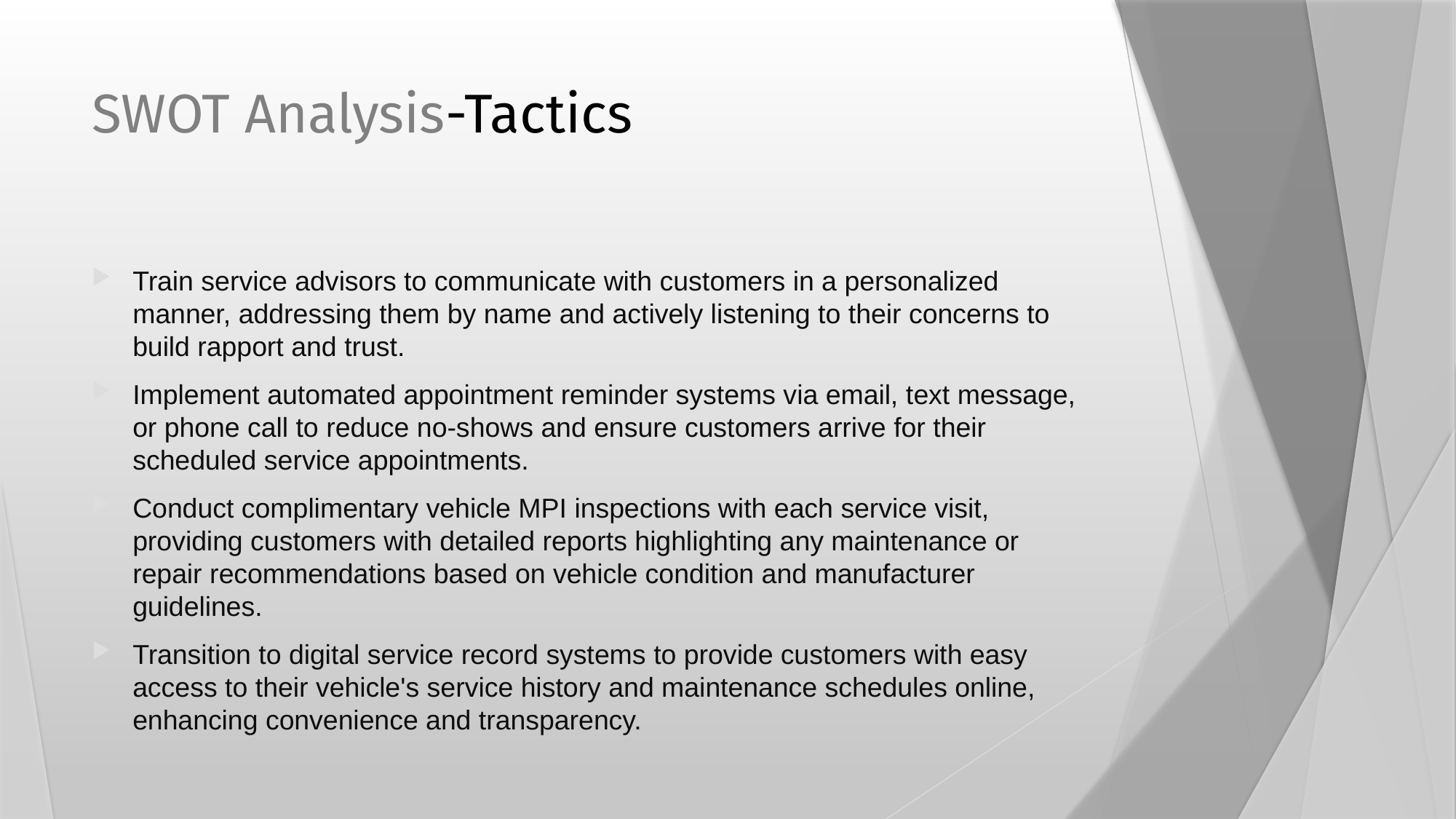

# SWOT Analysis-Tactics
Train service advisors to communicate with customers in a personalized manner, addressing them by name and actively listening to their concerns to build rapport and trust.
Implement automated appointment reminder systems via email, text message, or phone call to reduce no-shows and ensure customers arrive for their scheduled service appointments.
Conduct complimentary vehicle MPI inspections with each service visit, providing customers with detailed reports highlighting any maintenance or repair recommendations based on vehicle condition and manufacturer guidelines.
Transition to digital service record systems to provide customers with easy access to their vehicle's service history and maintenance schedules online, enhancing convenience and transparency.